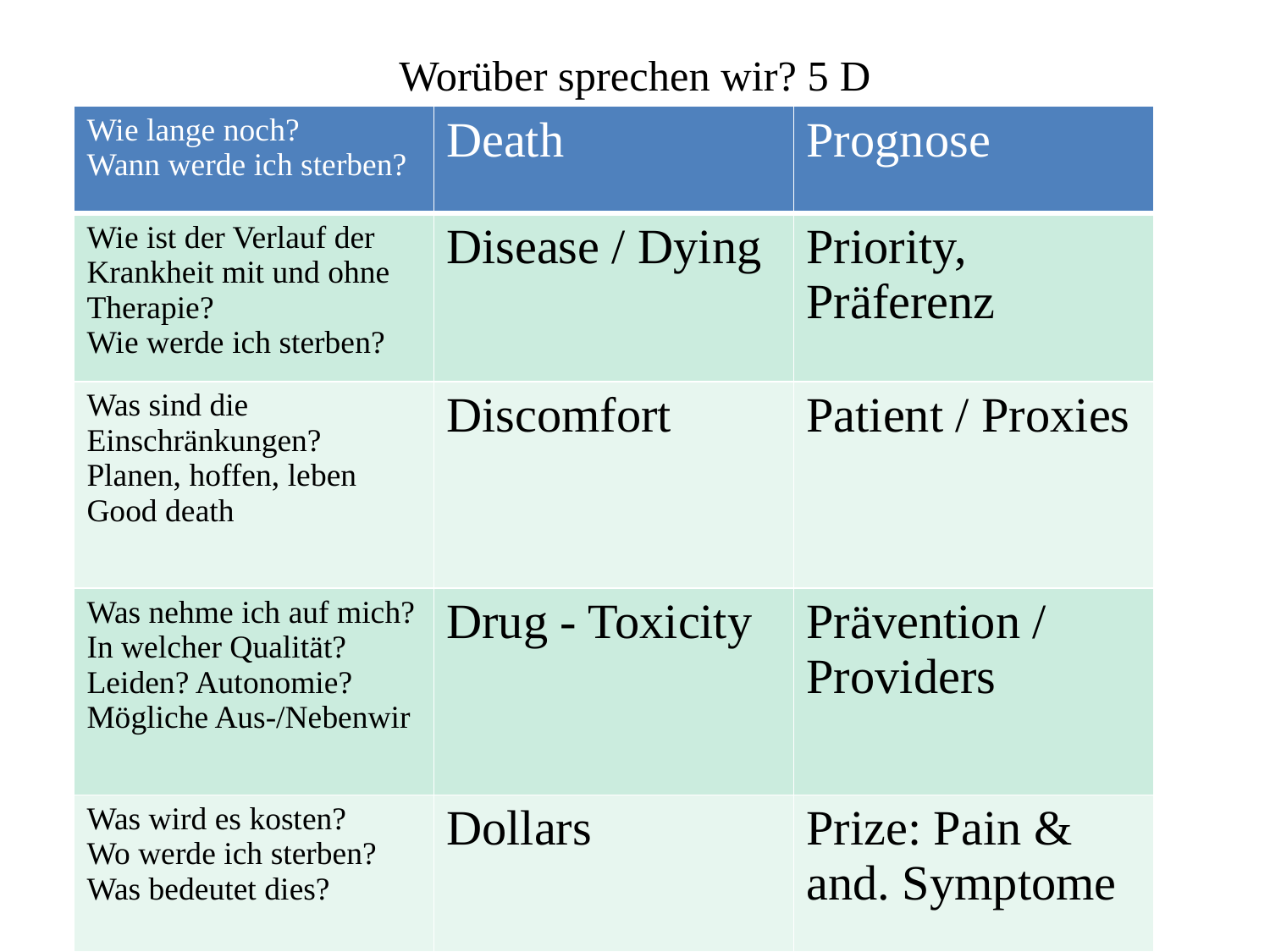

# Worüber sprechen wir? 5 D
| Wie lange noch? Wann werde ich sterben? | Death | Prognose |
| --- | --- | --- |
| Wie ist der Verlauf der Krankheit mit und ohne Therapie? Wie werde ich sterben? | Disease / Dying | Priority, Präferenz |
| Was sind die Einschränkungen? Planen, hoffen, leben Good death | Discomfort | Patient / Proxies |
| Was nehme ich auf mich?In welcher Qualität? Leiden? Autonomie?Mögliche Aus-/Nebenwir | Drug - Toxicity | Prävention / Providers |
| Was wird es kosten? Wo werde ich sterben? Was bedeutet dies? | Dollars | Prize: Pain & and. Symptome |